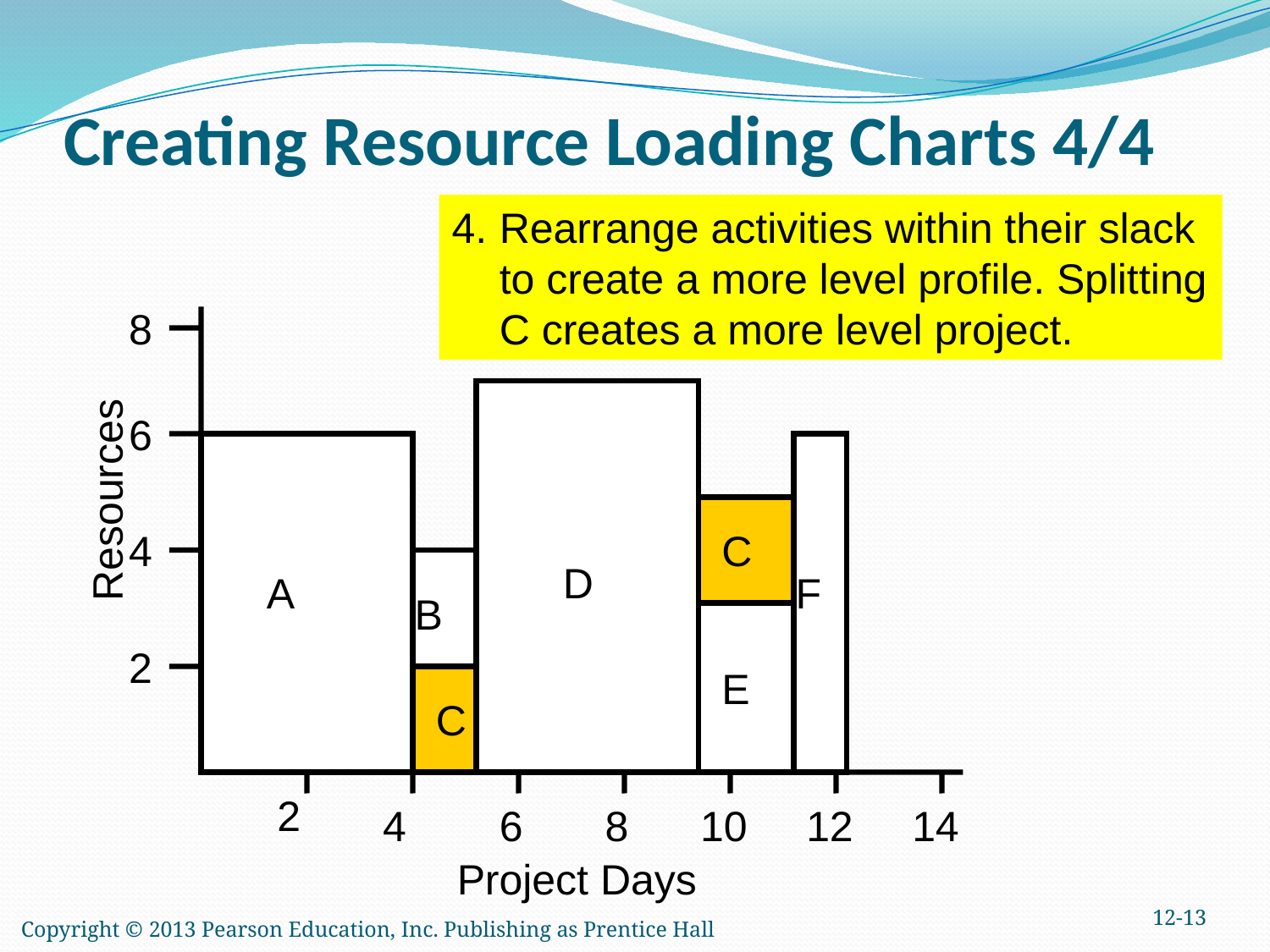

# Creating Resource Loading Charts 4/4
Rearrange activities within their slack to create a more level profile. Splitting C creates a more level project.
8

D
6

A

F
Resources

C
4

B

E
2

C

2
4
6
8
10
12
14
Project Days
12-13